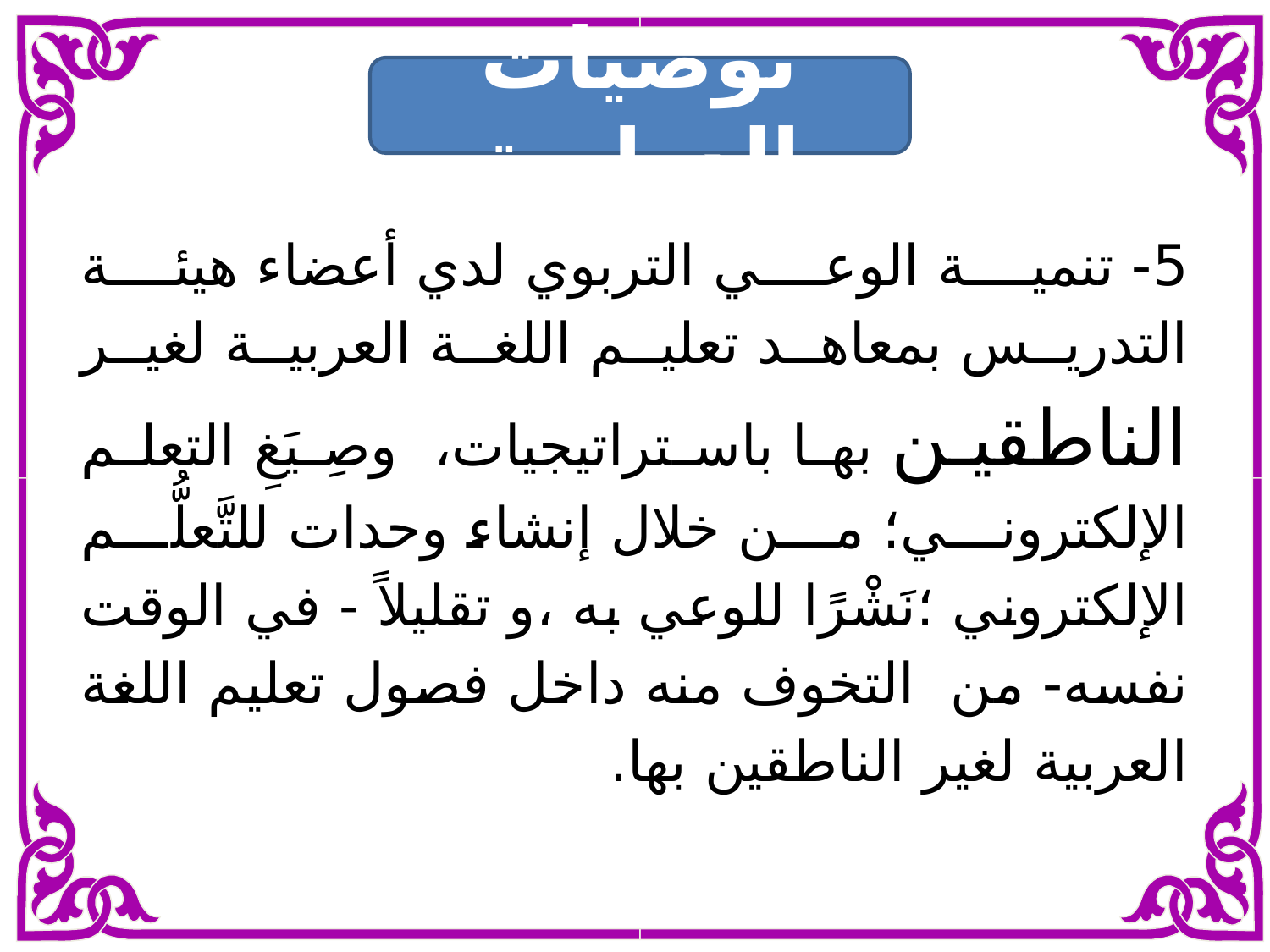

توصيات الدراسة
5- تنمية الوعي التربوي لدي أعضاء هيئة التدريس بمعاهد تعليم اللغة العربية لغير الناطقين بها باستراتيجيات،  وصِيَغِ التعلم الإلكتروني؛ من خلال إنشاء وحدات للتَّعلُّم الإلكتروني ؛نَشْرًا للوعي به ،و تقليلاً - في الوقت نفسه- من  التخوف منه داخل فصول تعليم اللغة العربية لغير الناطقين بها.